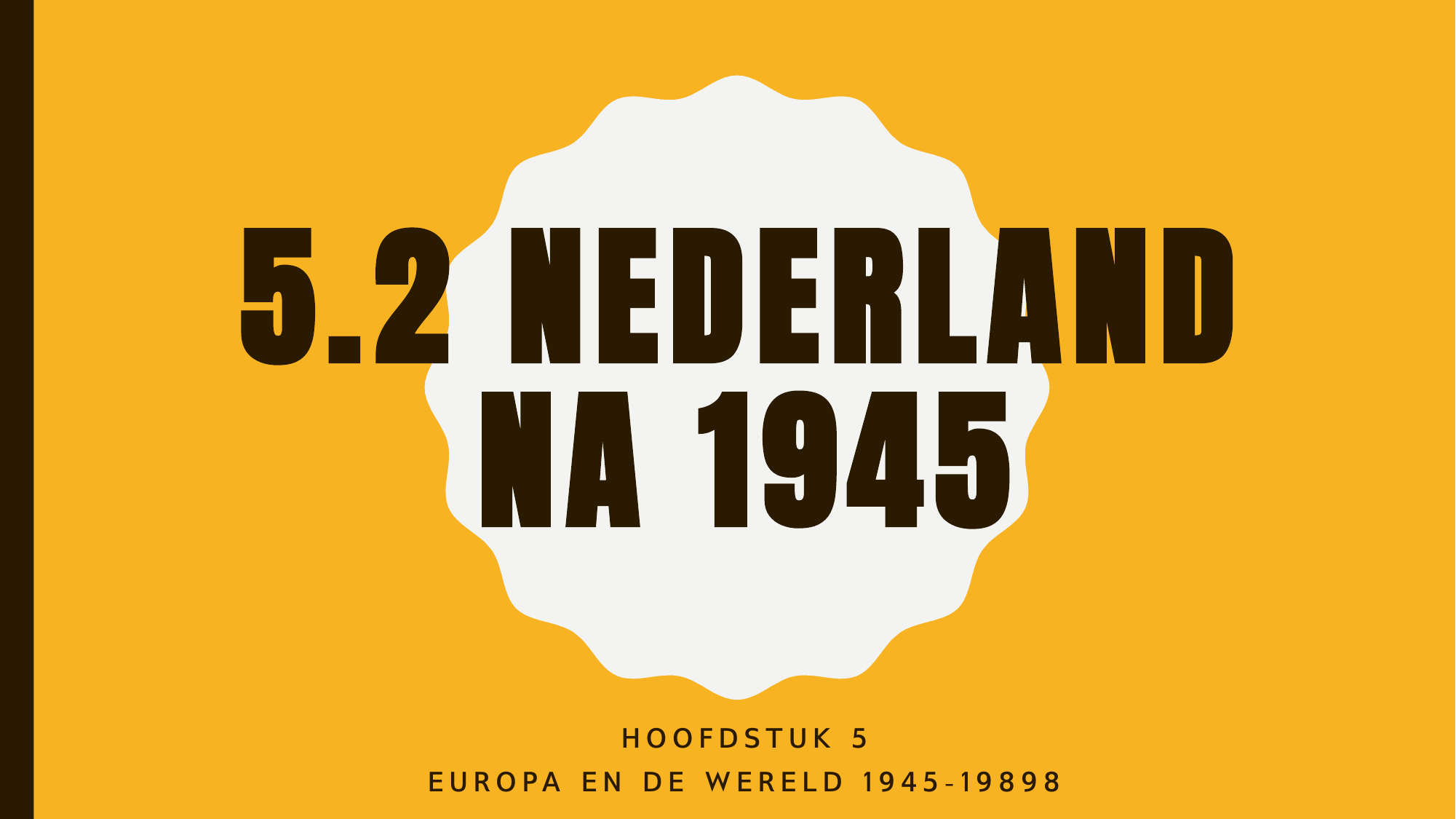

# 5.2 NEDERLAND NA 1945
HOOFDSTUK 5
EUROPA EN DE WERELD 1945-19898